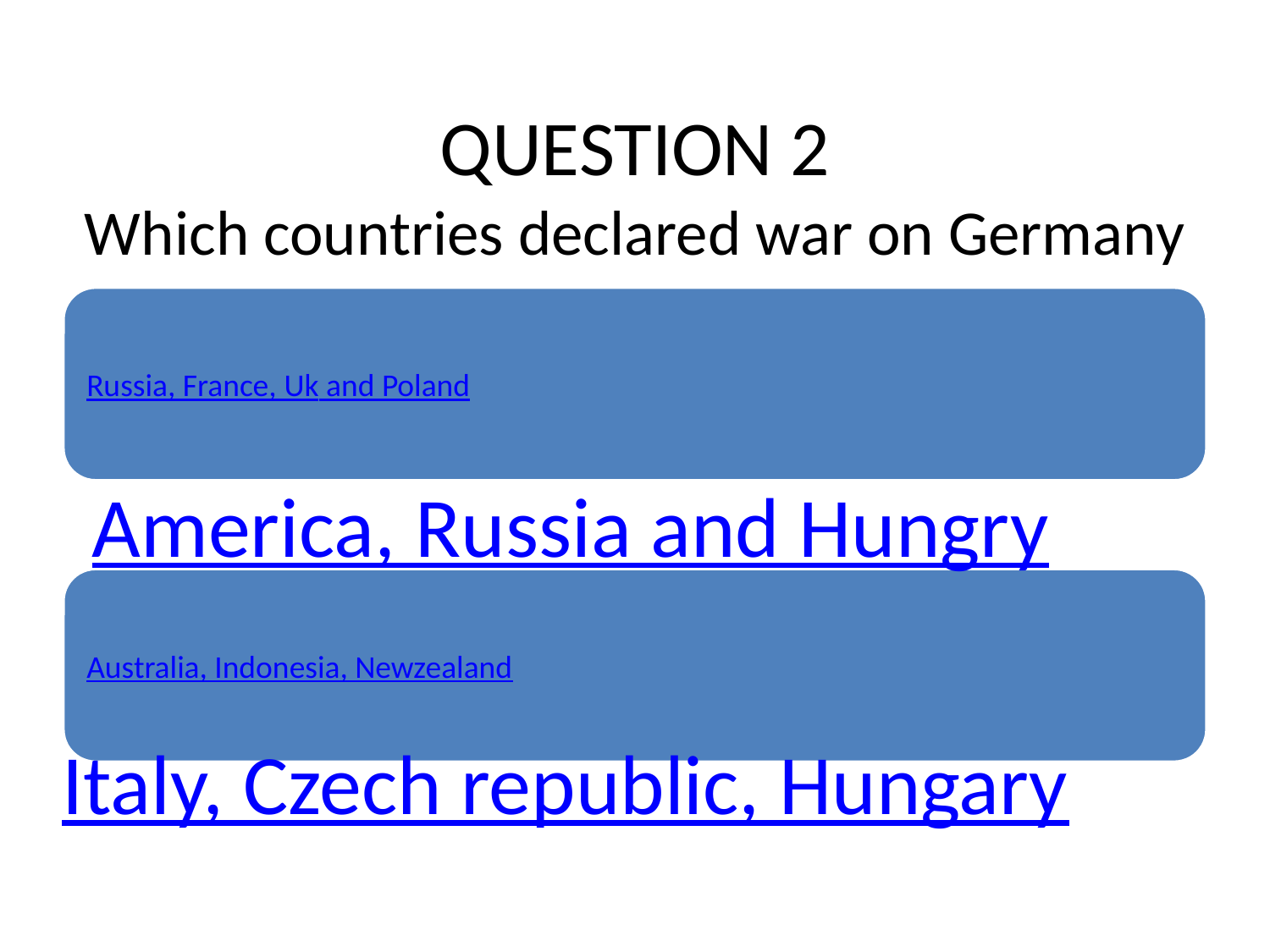

# QUESTION 2 Which countries declared war on Germany
Russia, France, Uk and Poland
Australia, Indonesia, Newzealand
America, Russia and Hungry
Italy, Czech republic, Hungary